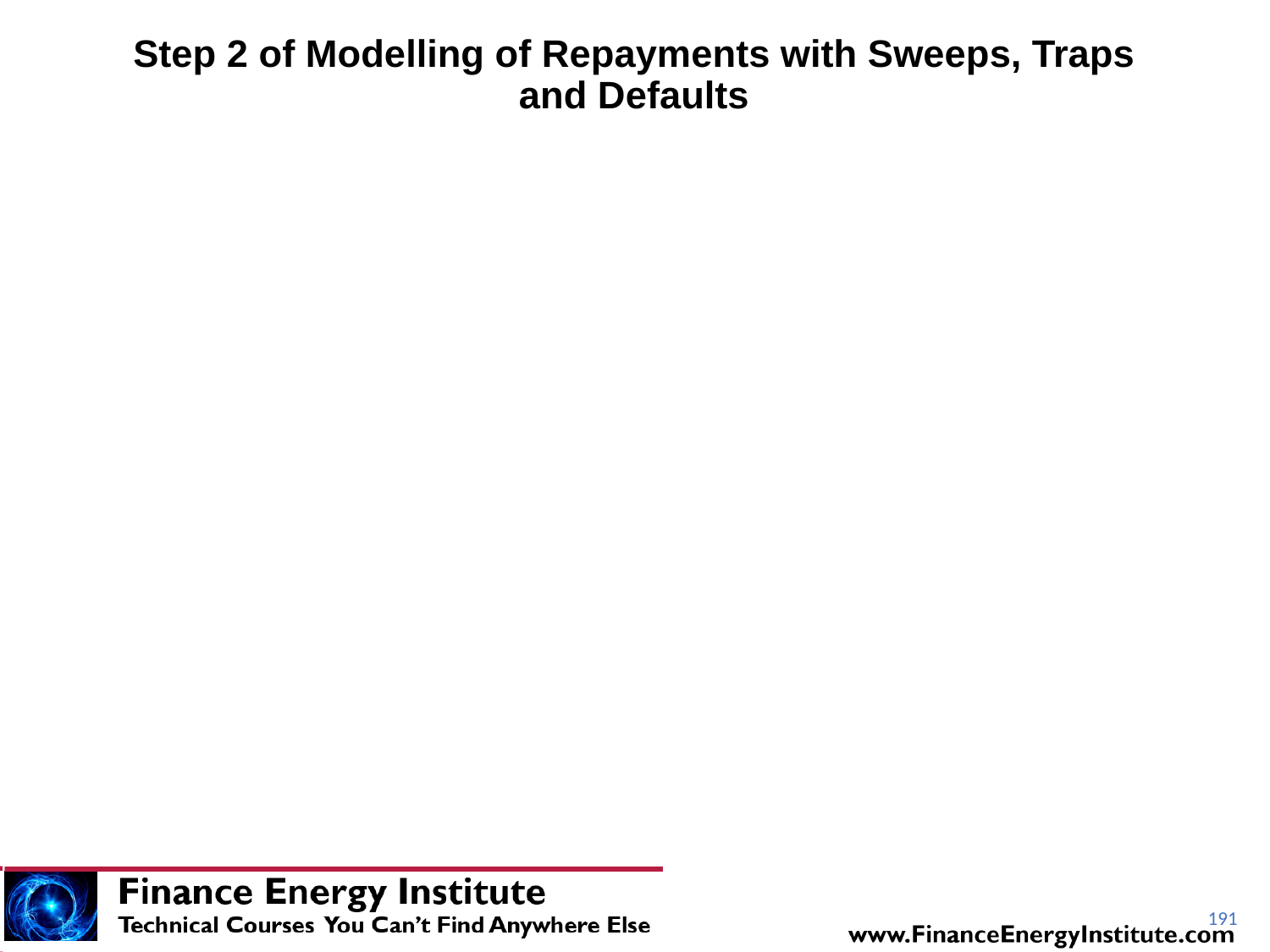

# Step 2 of Modelling of Repayments with Sweeps, Traps and Defaults

191